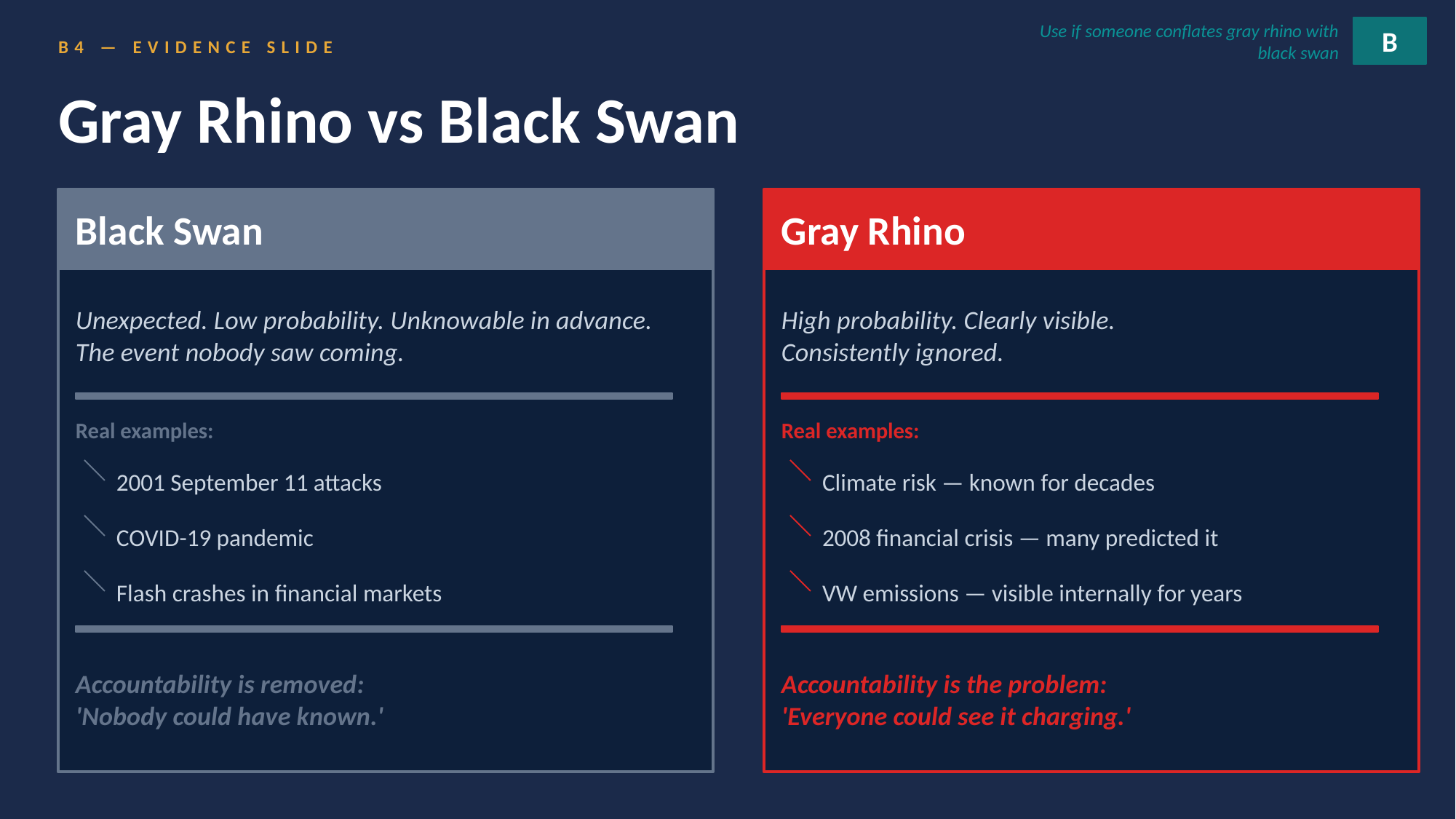

B
Use if someone conflates gray rhino with black swan
B4 — EVIDENCE SLIDE
Gray Rhino vs Black Swan

Black Swan
Gray Rhino
Unexpected. Low probability. Unknowable in advance.
The event nobody saw coming.
High probability. Clearly visible.
Consistently ignored.

Real examples:
Real examples:
2001 September 11 attacks
Climate risk — known for decades

COVID-19 pandemic
2008 financial crisis — many predicted it

Flash crashes in financial markets
VW emissions — visible internally for years

Accountability is removed:
'Nobody could have known.'
Accountability is the problem:
'Everyone could see it charging.'